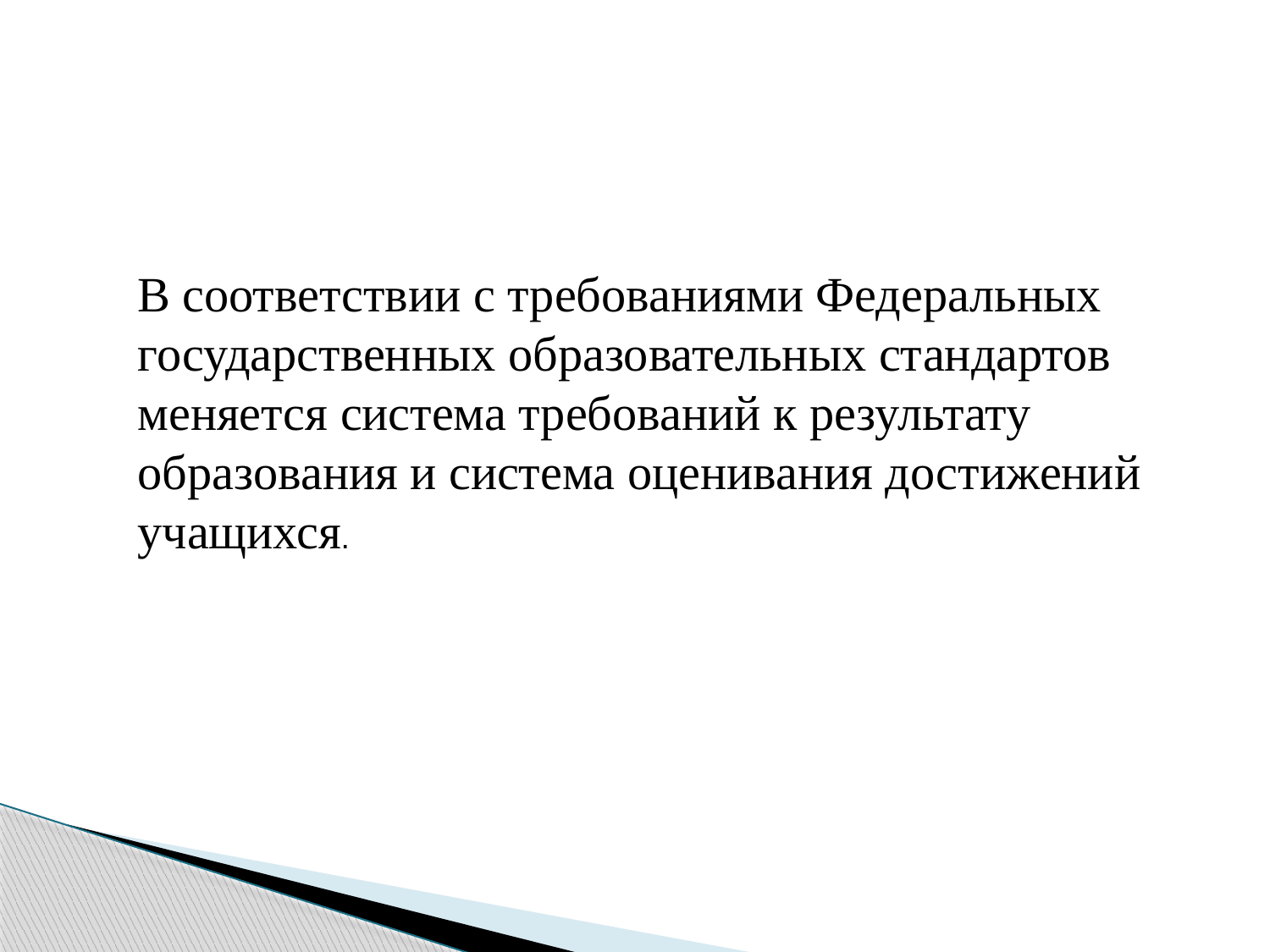

В соответствии с требованиями Федеральных государственных образовательных стандартов меняется система требований к результату образования и система оценивания достижений учащихся.